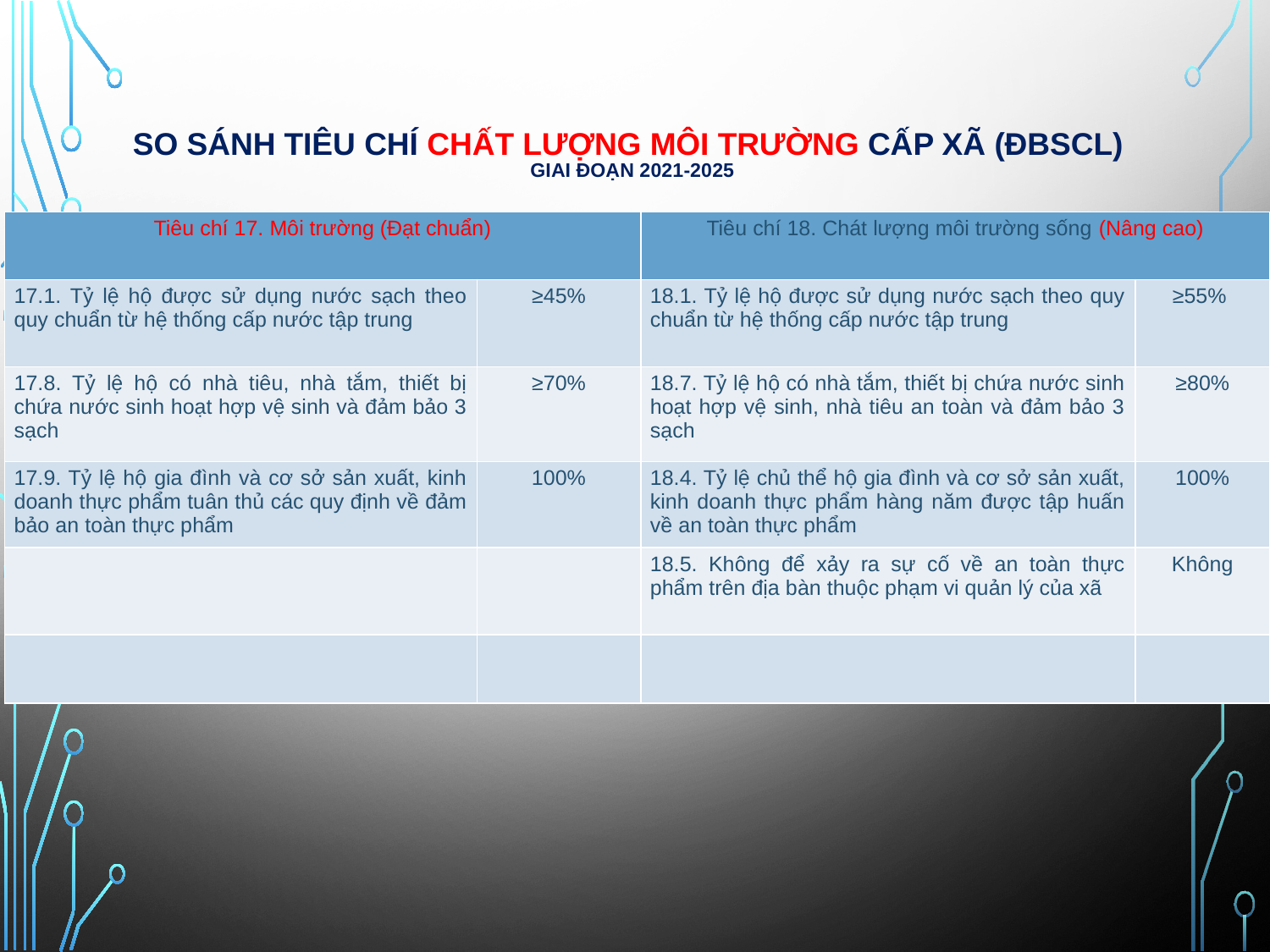

SO SÁNH Tiêu chí Chất lượng môi trường cấp xã (ĐBSCL)
giai đoạn 2021-2025
| Tiêu chí 17. Môi trường (Đạt chuẩn) |  | Tiêu chí 18. Chát lượng môi trường sống (Nâng cao) |  |
| --- | --- | --- | --- |
| 17.1. Tỷ lệ hộ được sử dụng nước sạch theo quy chuẩn từ hệ thống cấp nước tập trung | ≥45% | 18.1. Tỷ lệ hộ được sử dụng nước sạch theo quy chuẩn từ hệ thống cấp nước tập trung | ≥55% |
| 17.8. Tỷ lệ hộ có nhà tiêu, nhà tắm, thiết bị chứa nước sinh hoạt hợp vệ sinh và đảm bảo 3 sạch | ≥70% | 18.7. Tỷ lệ hộ có nhà tắm, thiết bị chứa nước sinh hoạt hợp vệ sinh, nhà tiêu an toàn và đảm bảo 3 sạch | ≥80% |
| 17.9. Tỷ lệ hộ gia đình và cơ sở sản xuất, kinh doanh thực phẩm tuân thủ các quy định về đảm bảo an toàn thực phẩm | 100% | 18.4. Tỷ lệ chủ thể hộ gia đình và cơ sở sản xuất, kinh doanh thực phẩm hàng năm được tập huấn về an toàn thực phẩm | 100% |
|  |  | 18.5. Không để xảy ra sự cố về an toàn thực phẩm trên địa bàn thuộc phạm vi quản lý của xã | Không |
|  |  |  |  |